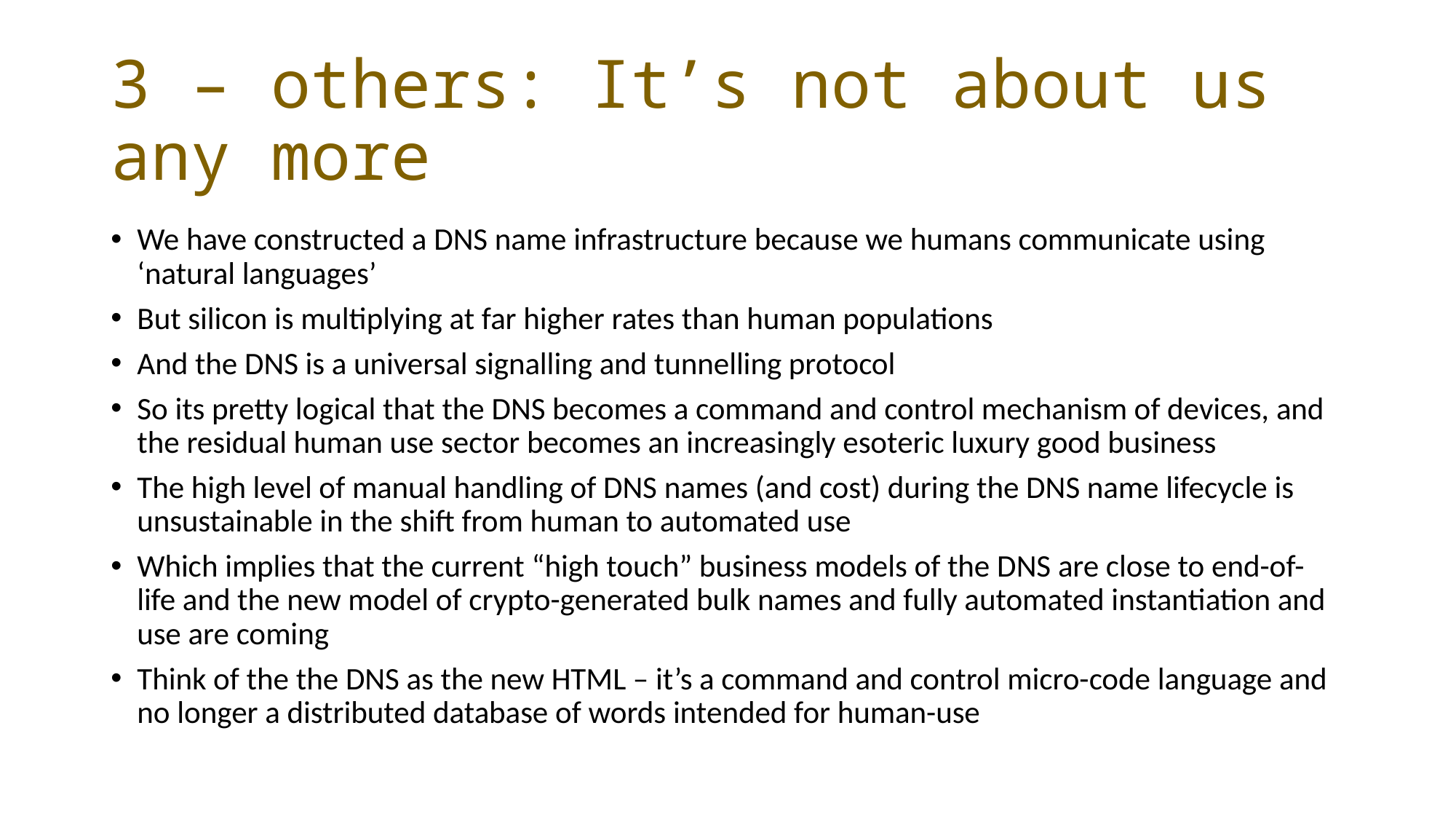

# 3 – others: It’s not about us any more
We have constructed a DNS name infrastructure because we humans communicate using ‘natural languages’
But silicon is multiplying at far higher rates than human populations
And the DNS is a universal signalling and tunnelling protocol
So its pretty logical that the DNS becomes a command and control mechanism of devices, and the residual human use sector becomes an increasingly esoteric luxury good business
The high level of manual handling of DNS names (and cost) during the DNS name lifecycle is unsustainable in the shift from human to automated use
Which implies that the current “high touch” business models of the DNS are close to end-of-life and the new model of crypto-generated bulk names and fully automated instantiation and use are coming
Think of the the DNS as the new HTML – it’s a command and control micro-code language and no longer a distributed database of words intended for human-use